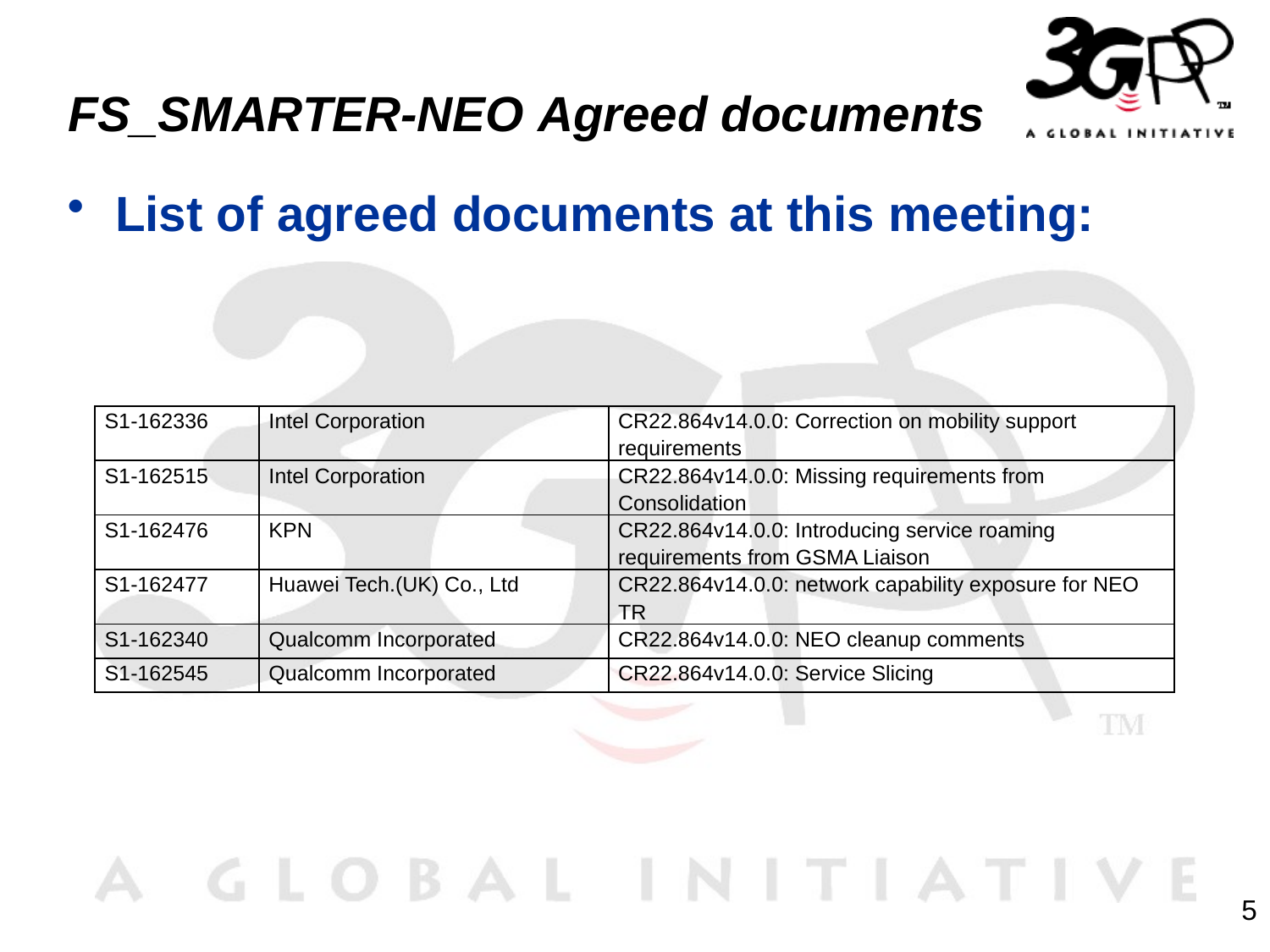

# FS_SMARTER-NEO Agreed documents
List of agreed documents at this meeting:

| S1-162336 | Intel Corporation | CR22.864v14.0.0: Correction on mobility support requirements |
| --- | --- | --- |
| S1-162515 | Intel Corporation | CR22.864v14.0.0: Missing requirements from Consolidation |
| S1-162476 | KPN | CR22.864v14.0.0: Introducing service roaming requirements from GSMA Liaison |
| S1-162477 | Huawei Tech.(UK) Co., Ltd | CR22.864v14.0.0: network capability exposure for NEO TR |
| S1-162340 | Qualcomm Incorporated | CR22.864v14.0.0: NEO cleanup comments |
| S1-162545 | Qualcomm Incorporated | CR22.864v14.0.0: Service Slicing |
5